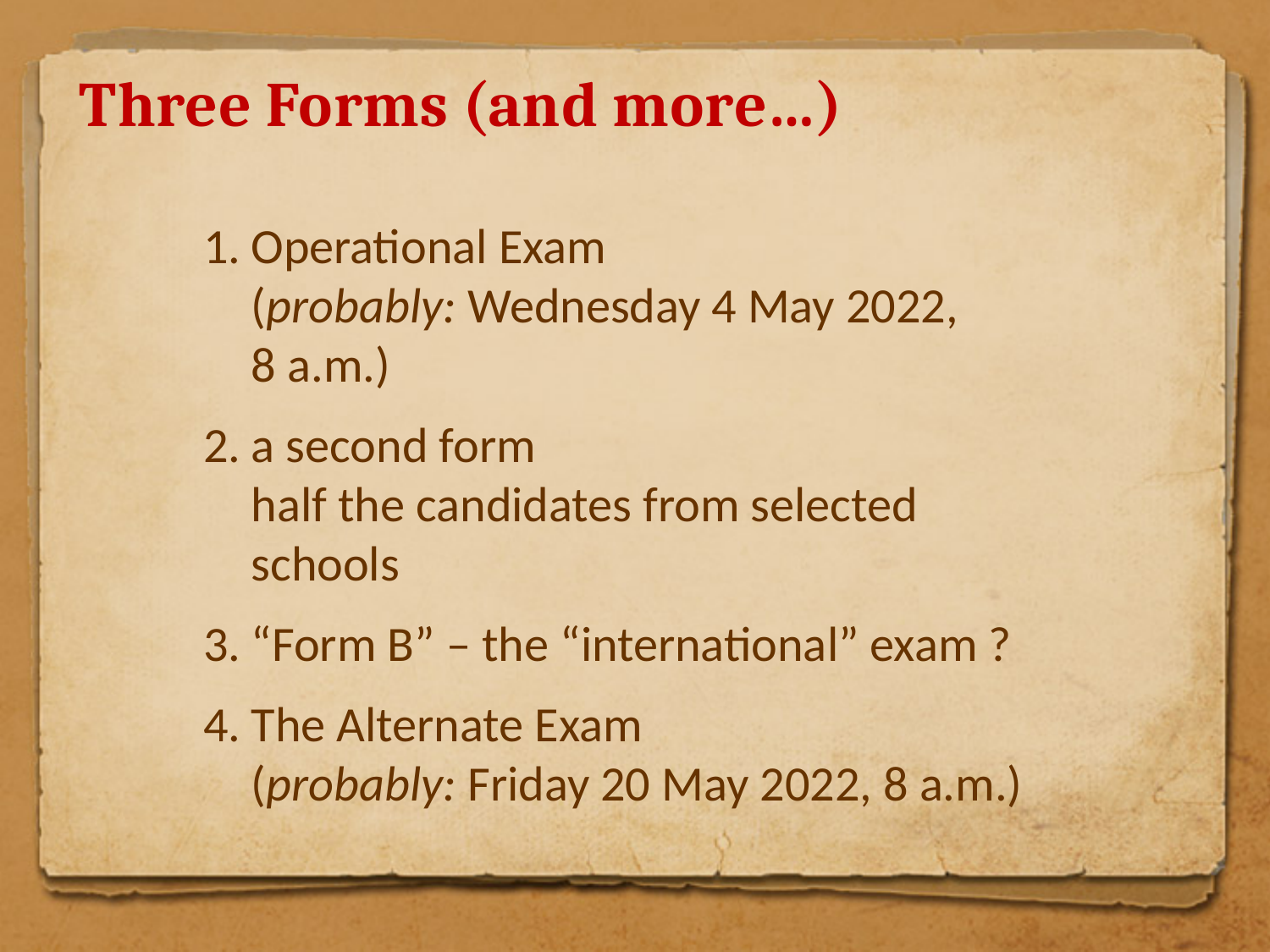

Three Forms (and more…)
Operational Exam
(probably: Wednesday 4 May 2022,
8 a.m.)
a second form
half the candidates from selected schools
“Form B” – the “international” exam ?
The Alternate Exam
(probably: Friday 20 May 2022, 8 a.m.)